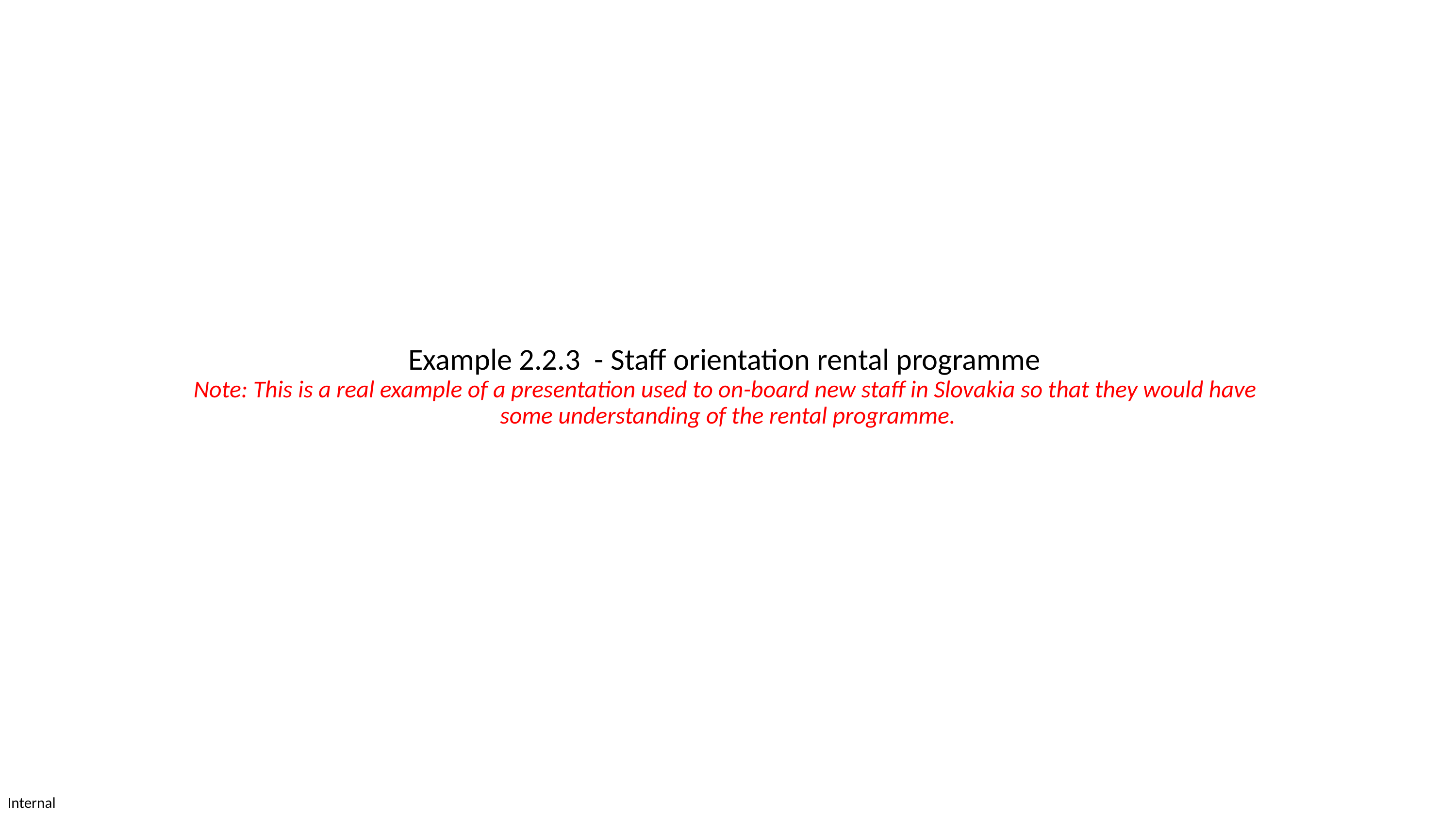

# Example 2.2.3  - Staff orientation rental programme  Note: This is a real example of a presentation used to on-board new staff in Slovakia so that they would have  some understanding of the rental programme.